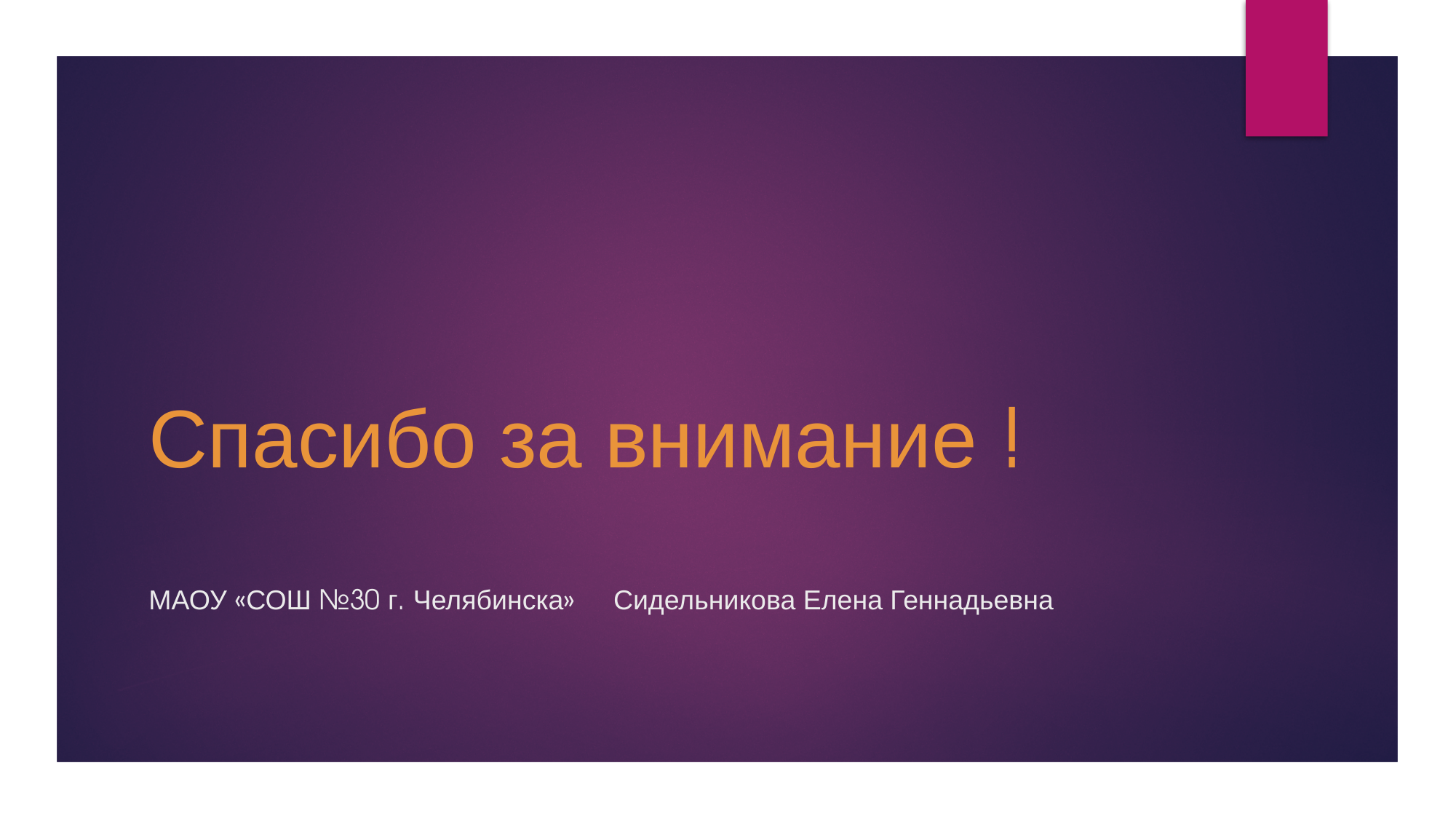

# Спасибо за внимание ! МАОУ «СОШ №30 г. Челябинска»     Сидельникова Елена Геннадьевна